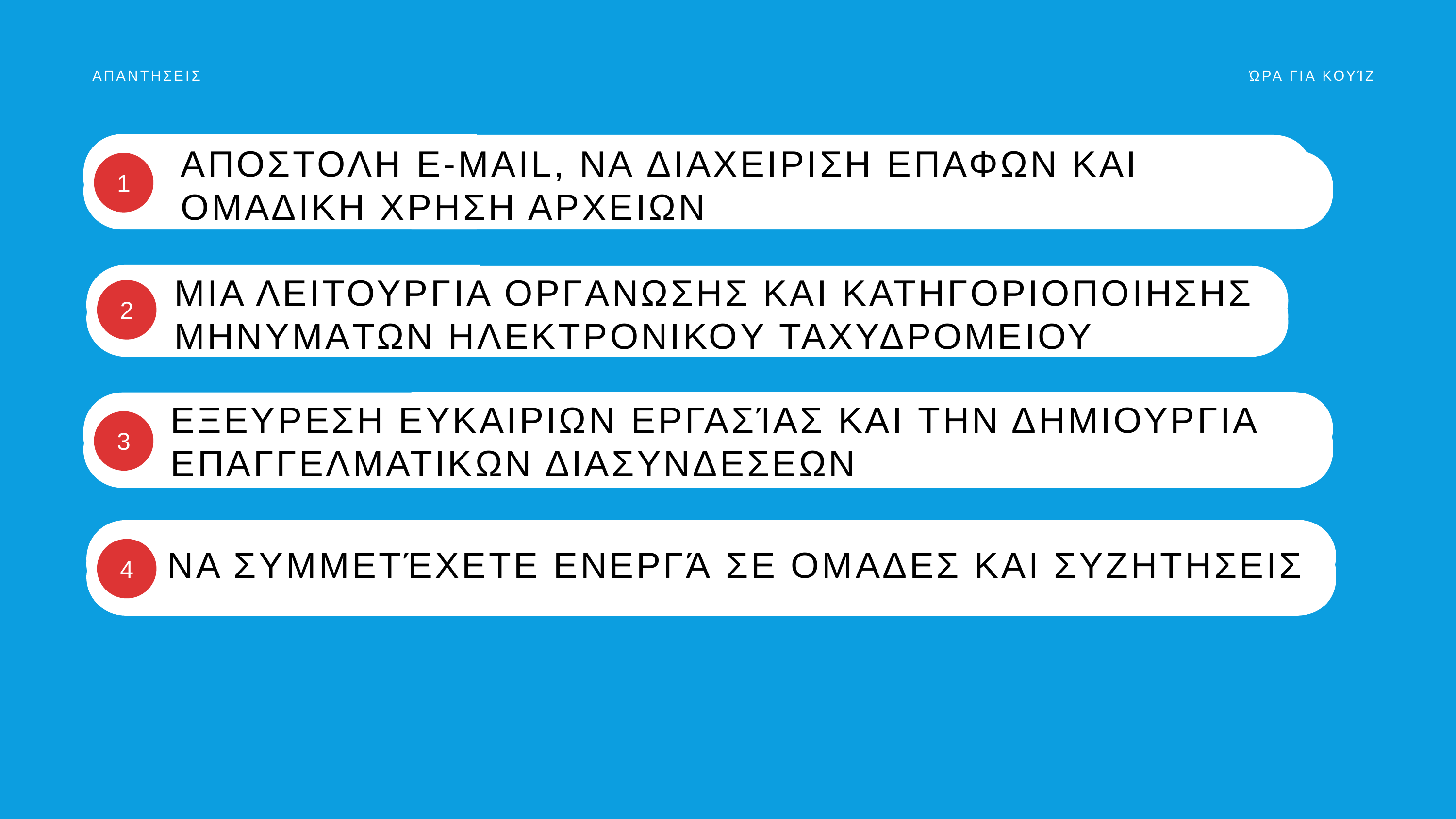

ΑΠΑΝΤΗΣΕΙΣ
ΏΡΑ ΓΙΑ ΚΟΥΊΖ

ΑΠΟΣΤΟΛΗ E-MAIL, ΝΑ ΔΙΑΧΕΙΡΙΣΗ ΕΠΑΦΩΝ ΚΑΙ ΟΜΑΔΙΚΗ ΧΡΗΣΗ ΑΡΧΕΙΩΝ

1

ΜΙΑ ΛΕΙΤΟΥΡΓΙΑ ΟΡΓΑΝΩΣΗΣ ΚΑΙ ΚΑΤΗΓΟΡΙΟΠΟΙΗΣΗΣ ΜΗΝΥΜΑΤΩΝ ΗΛΕΚΤΡΟΝΙΚΟΥ ΤΑΧΥΔΡΟΜΕΙΟΥ

2

ΕΞΕΥΡΕΣΗ ΕΥΚΑΙΡΙΩΝ ΕΡΓΑΣΊΑΣ ΚΑΙ ΤΗΝ ΔΗΜΙΟΥΡΓΙΑ ΕΠΑΓΓΕΛΜΑΤΙΚΩΝ ΔΙΑΣΥΝΔΕΣΕΩΝ

3

4
ΝΑ ΣΥΜΜΕΤΈΧΕΤΕ ΕΝΕΡΓΆ ΣΕ ΟΜΑΔΕΣ ΚΑΙ ΣΥΖΗΤΗΣΕΙΣ